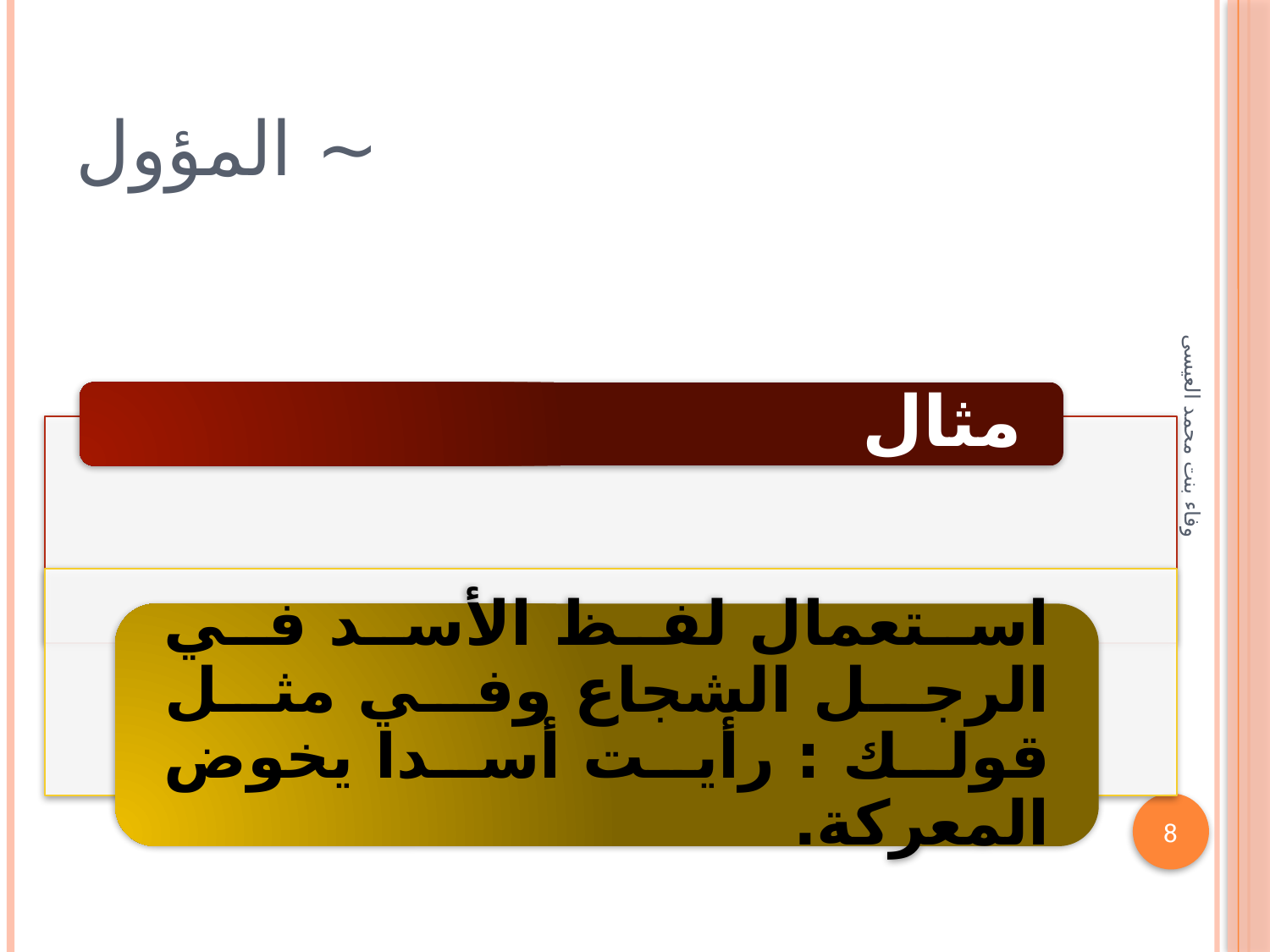

# ~ المؤول
مثال
استعمال لفظ الأسد في الرجل الشجاع وفي مثل قولك : رأيت أسدا يخوض المعركة.
وفاء بنت محمد العيسى
8